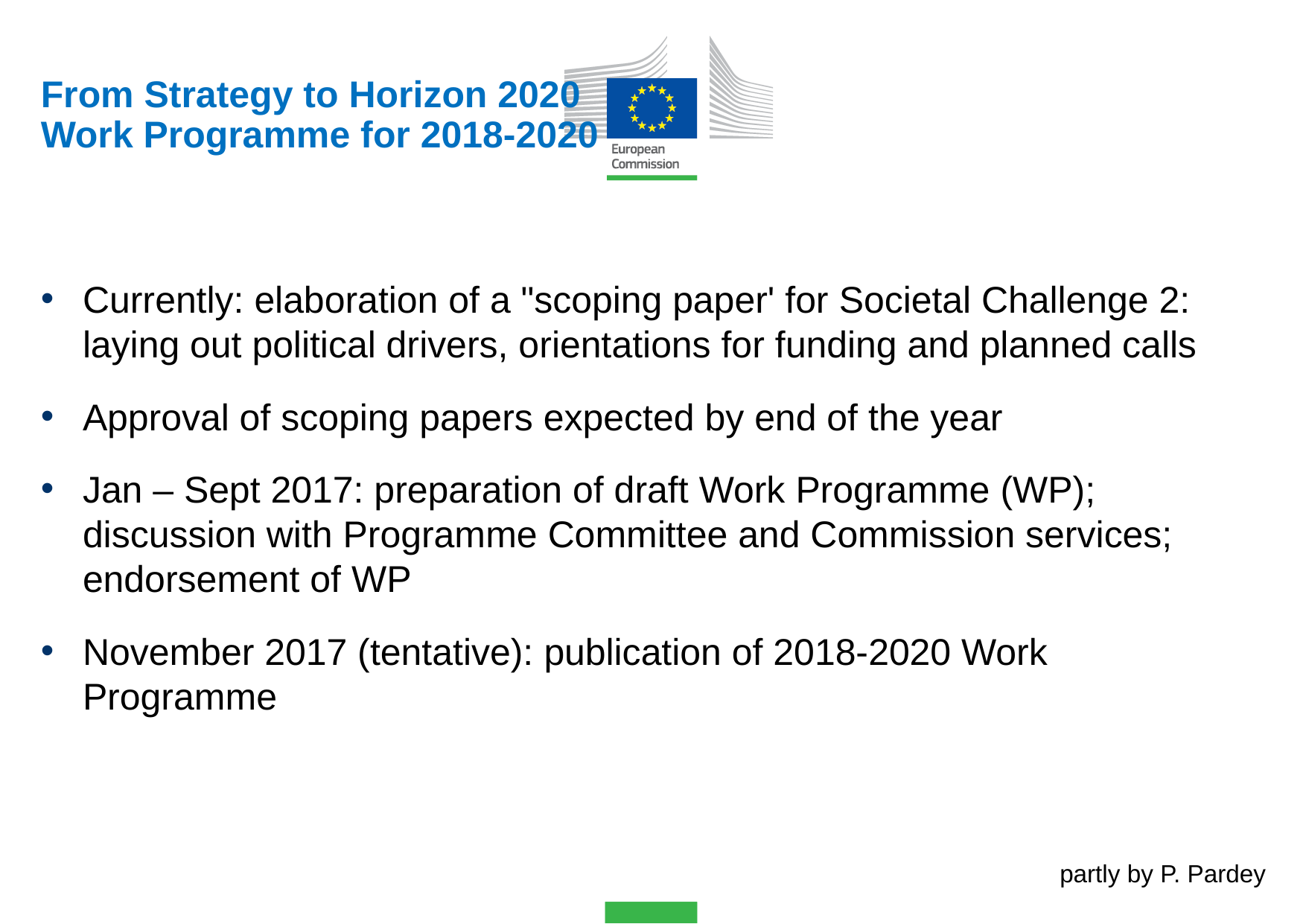

# From Strategy to Horizon 2020 Work Programme for 2018-2020
Currently: elaboration of a "scoping paper' for Societal Challenge 2: laying out political drivers, orientations for funding and planned calls
Approval of scoping papers expected by end of the year
Jan – Sept 2017: preparation of draft Work Programme (WP); discussion with Programme Committee and Commission services; endorsement of WP
November 2017 (tentative): publication of 2018-2020 Work Programme
partly by P. Pardey